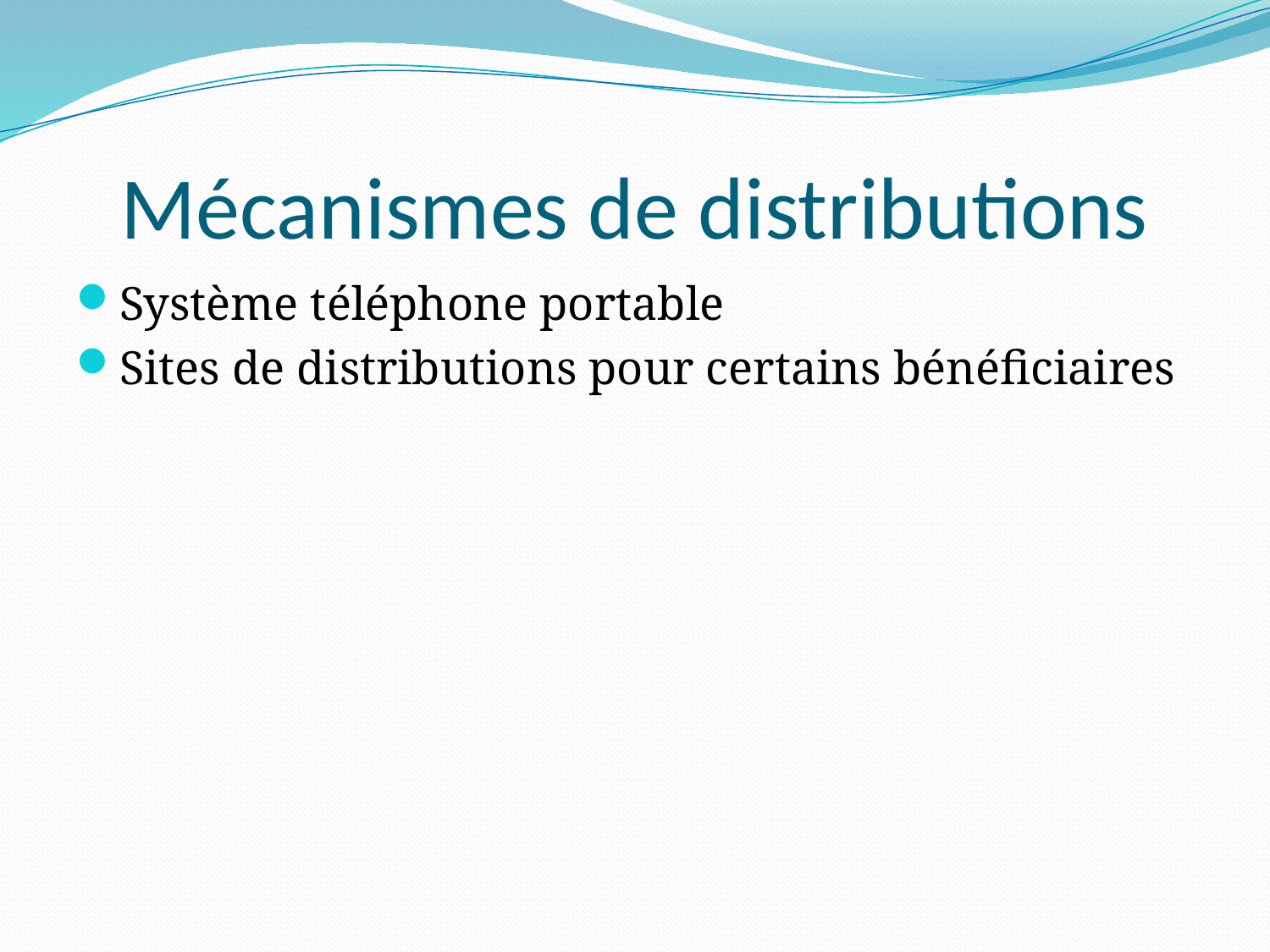

# Mécanismes de distributions
Système téléphone portable
Sites de distributions pour certains bénéficiaires